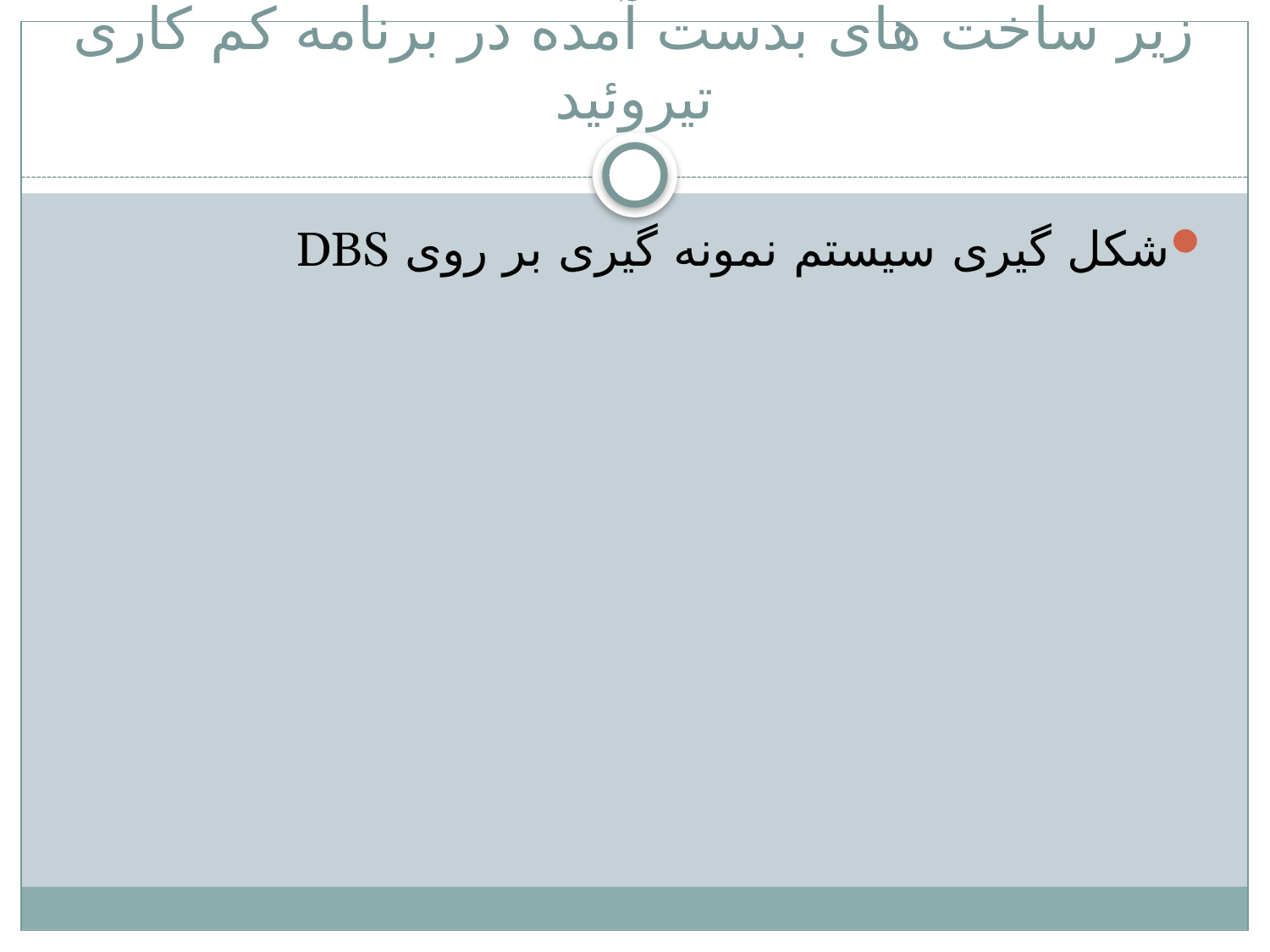

# زیر ساخت های بدست آمده در برنامه کم کاری تیروئید
شکل گیری سیستم نمونه گیری بر روی DBS